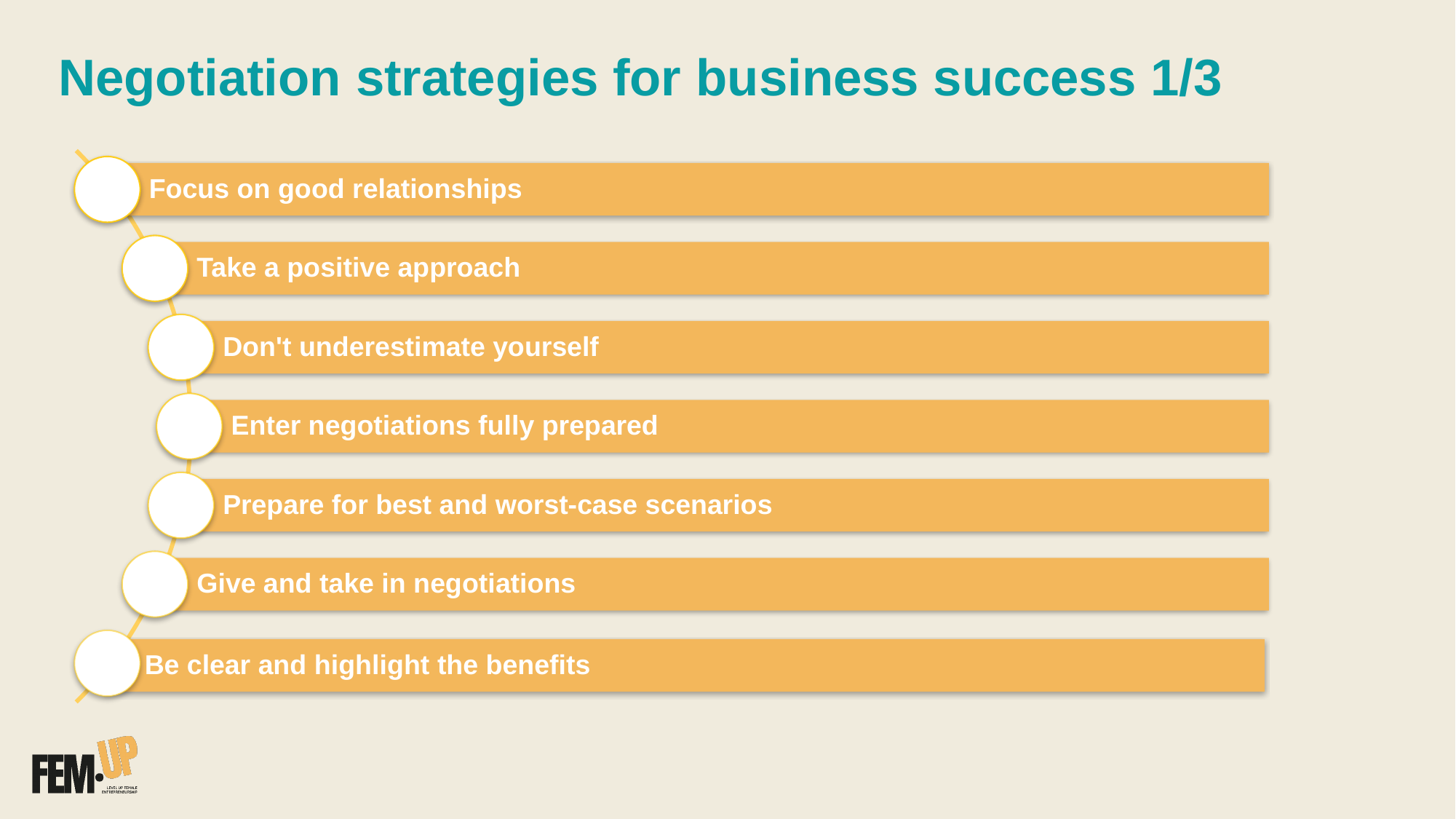

Negotiation strategies for business success 1/3
Focus on good relationships
Take a positive approach
Don't underestimate yourself
Enter negotiations fully prepared
Prepare for best and worst-case scenarios
Give and take in negotiations
Be clear and highlight the benefits